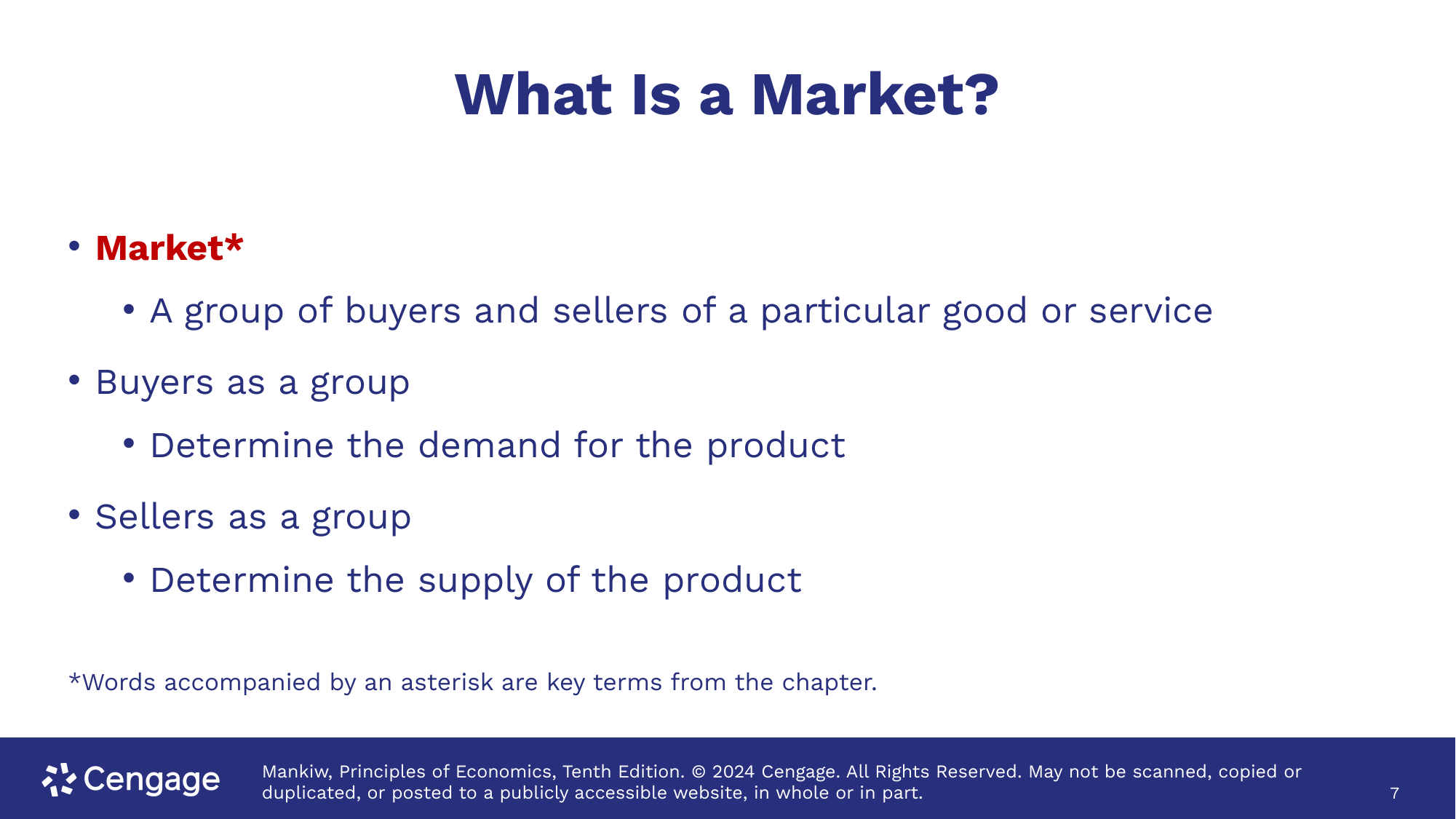

# What Is a Market?
Market*
A group of buyers and sellers of a particular good or service
Buyers as a group
Determine the demand for the product
Sellers as a group
Determine the supply of the product
*Words accompanied by an asterisk are key terms from the chapter.